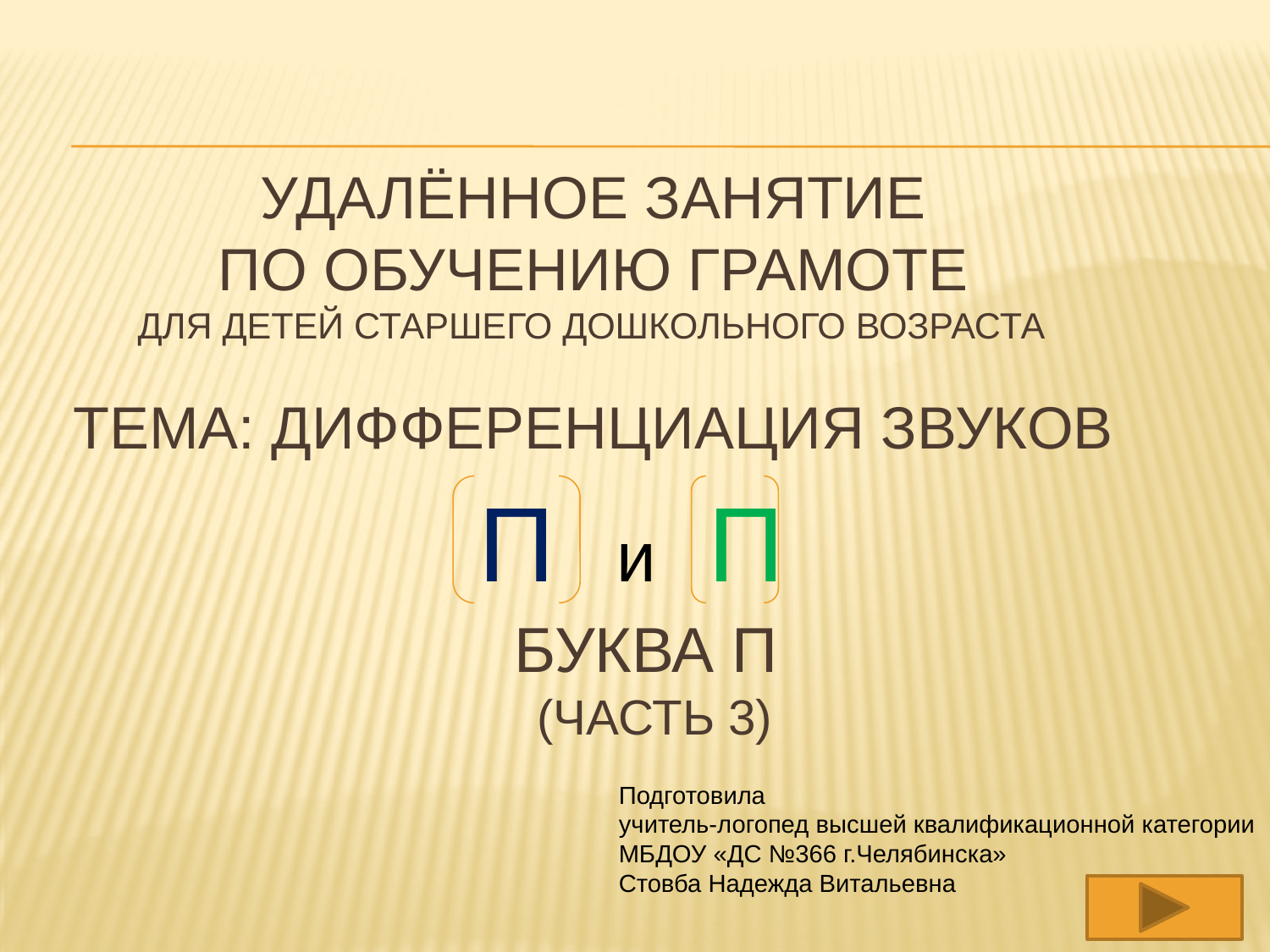

# Удалённое Занятие по обучению грамоте для детей старшего дошкольного возраста тема: дифференциация звуков
П
П
и
Буква П
(Часть 3)
Подготовила
учитель-логопед высшей квалификационной категории
МБДОУ «ДС №366 г.Челябинска»
Стовба Надежда Витальевна